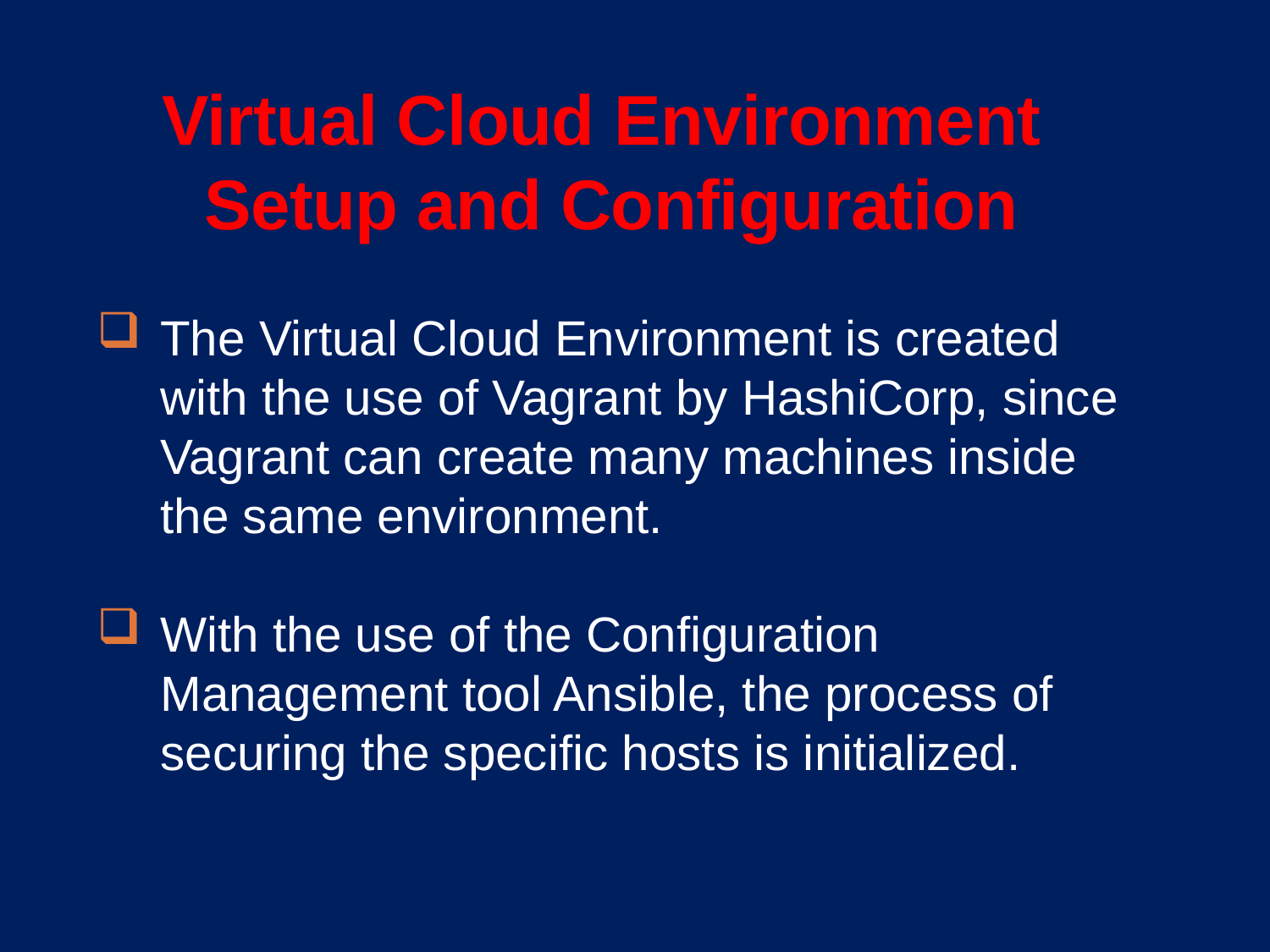

Virtual Cloud Environment  Setup and Configuration
The Virtual Cloud Environment is created with the use of Vagrant by HashiCorp, since Vagrant can create many machines inside the same environment.

With the use of the Configuration Management tool Ansible, the process of securing the specific hosts is initialized.